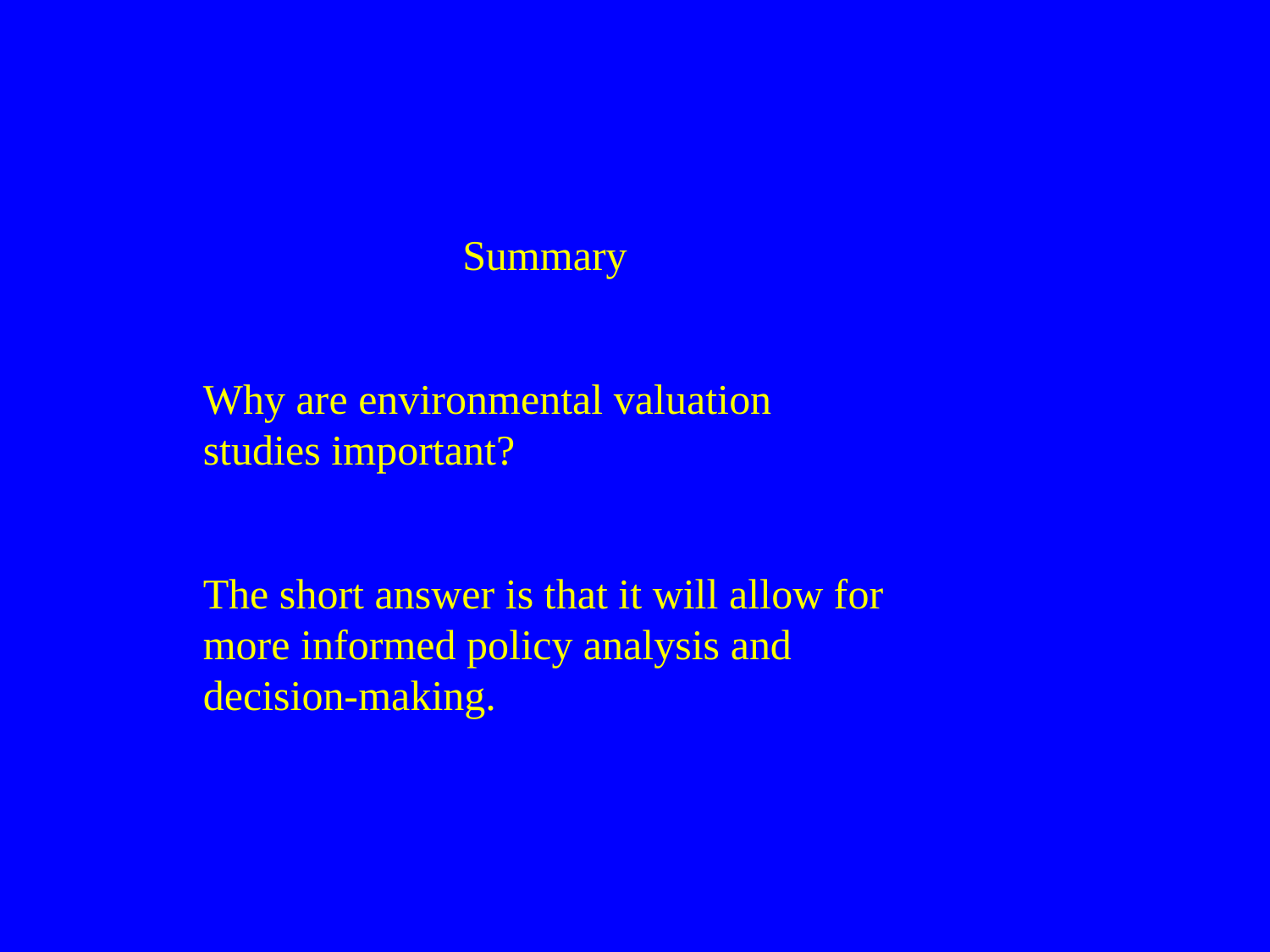

Summary

Why are environmental valuation studies important?

The short answer is that it will allow for more informed policy analysis and decision-making.